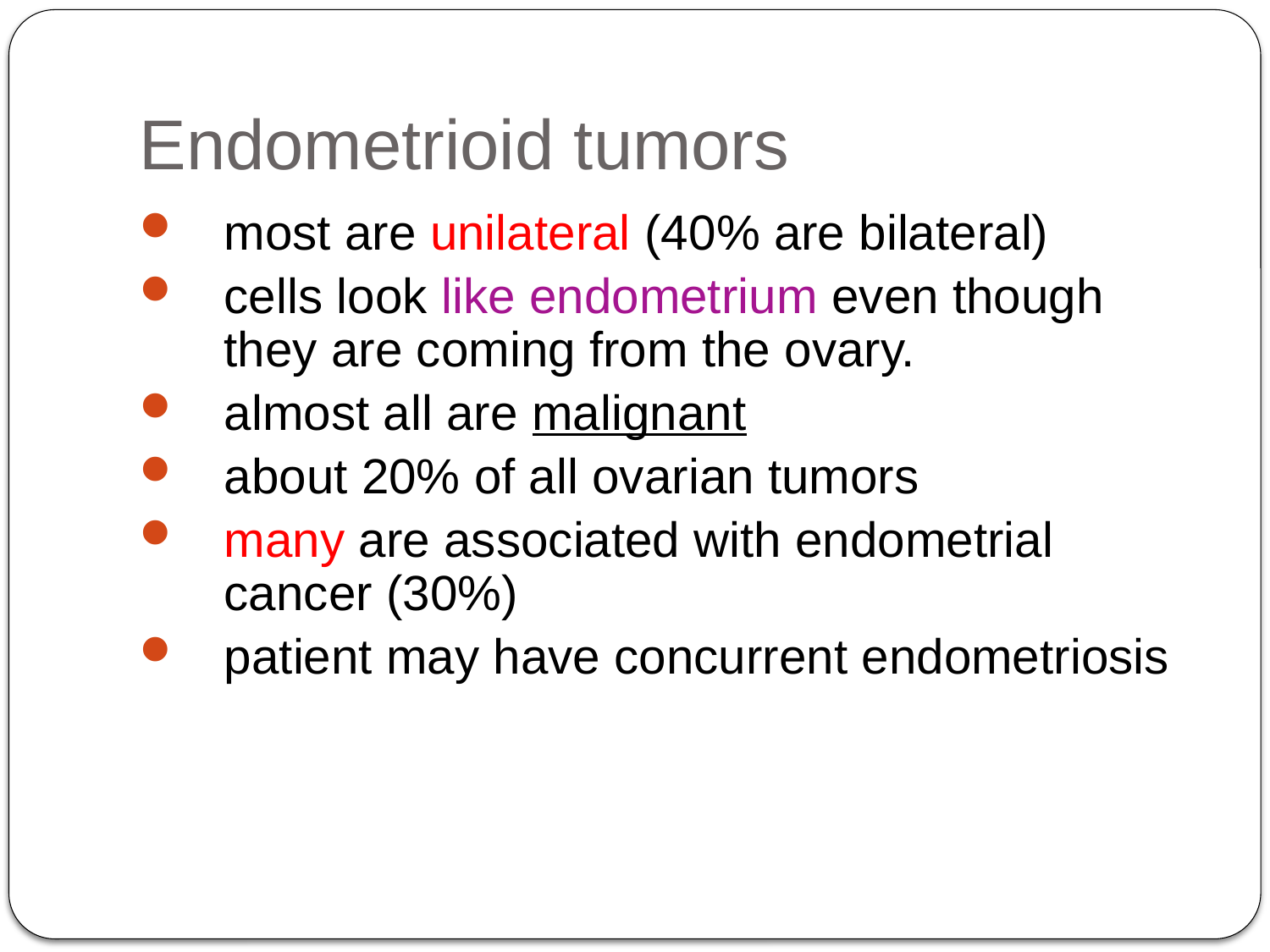

# Endometrioid tumors
most are unilateral (40% are bilateral)
cells look like endometrium even though they are coming from the ovary.
almost all are malignant
about 20% of all ovarian tumors
many are associated with endometrial cancer (30%)
patient may have concurrent endometriosis